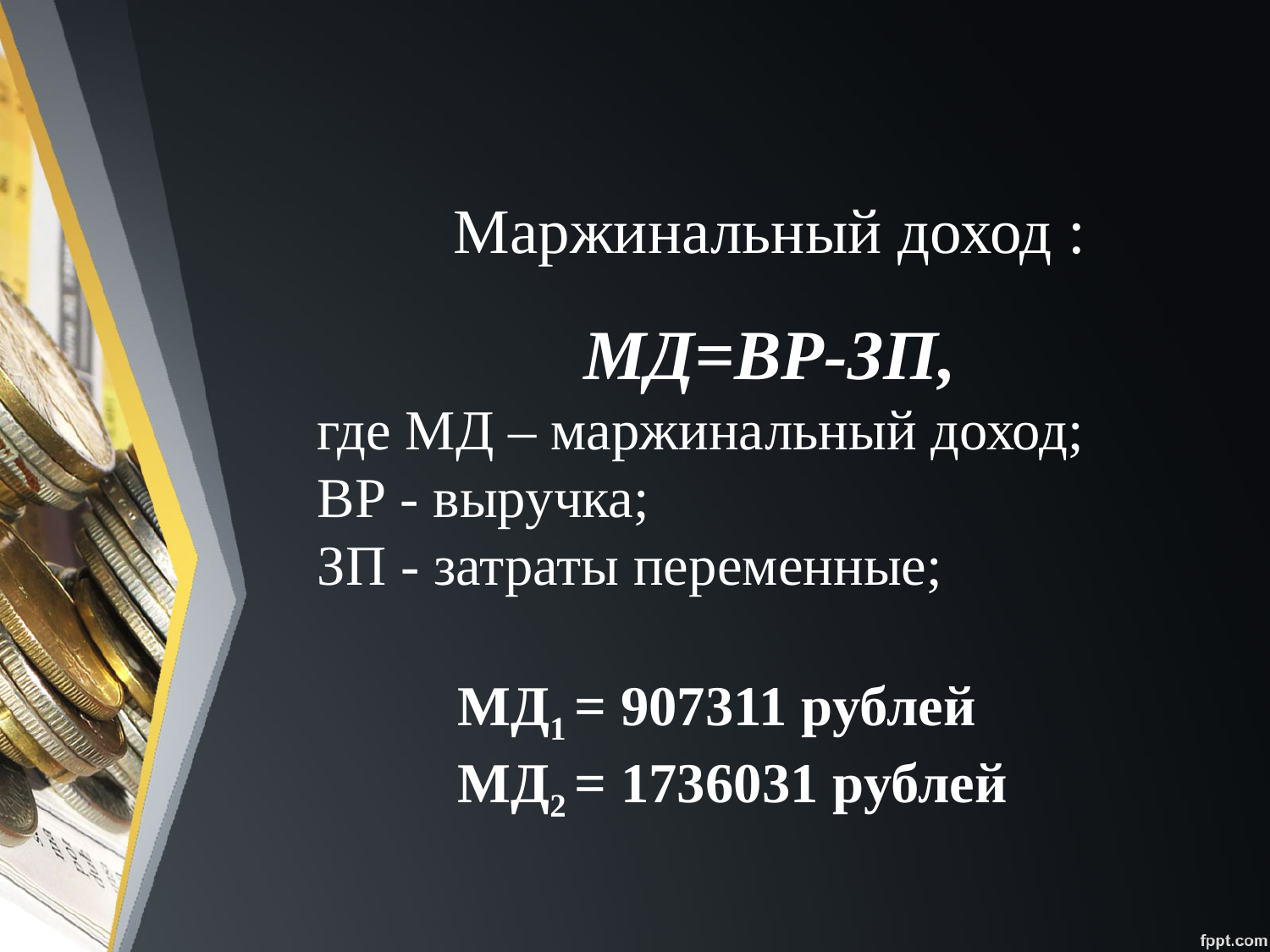

Маржинальный доход :
МД=ВР-ЗП,
где МД – маржинальный доход;
ВР - выручка;
ЗП - затраты переменные;

МД1 = 907311 рублей
МД2 = 1736031 рублей